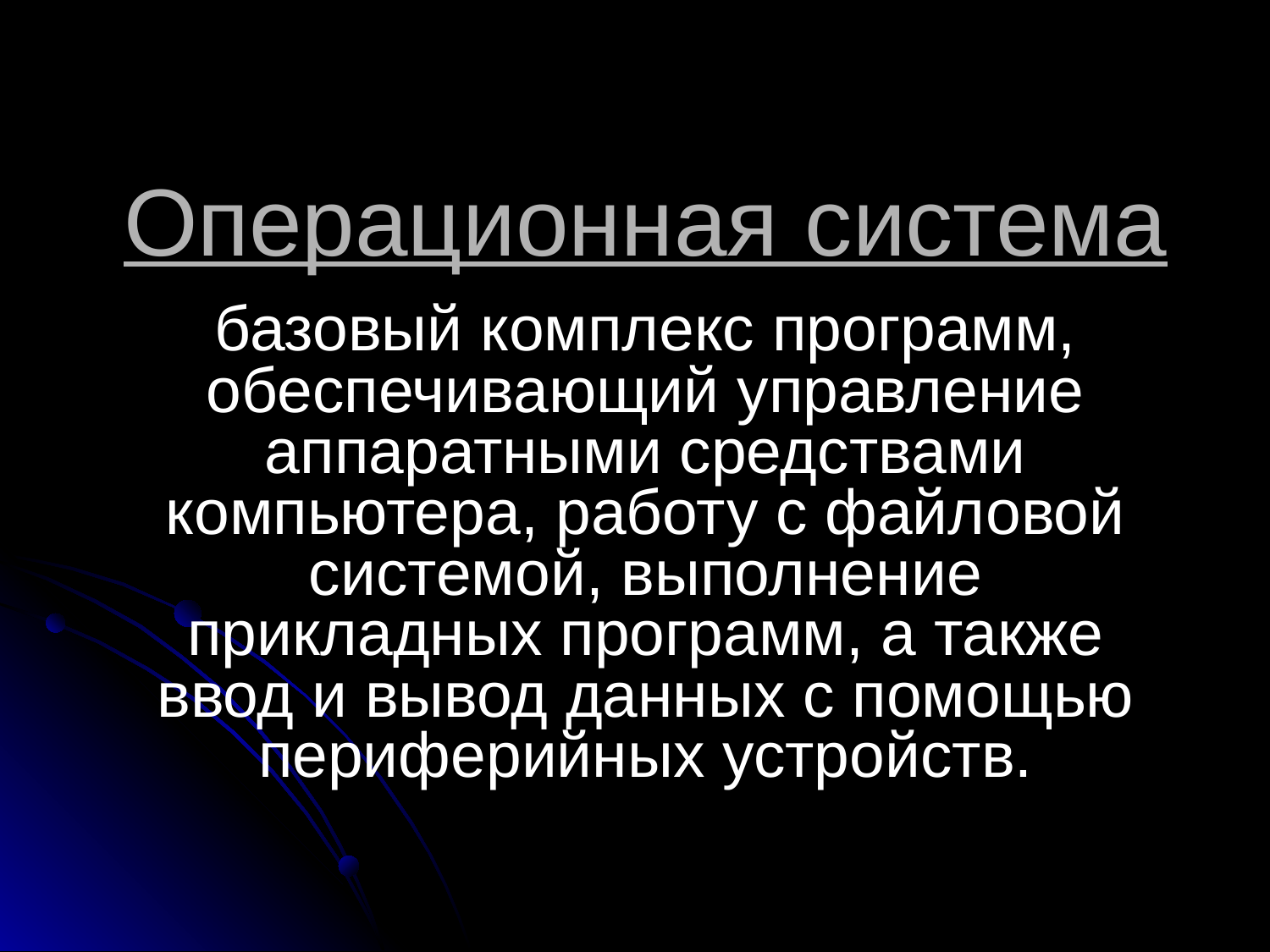

# Операционная система
базовый комплекс программ, обеспечивающий управление аппаратными средствами компьютера, работу с файловой системой, выполнение прикладных программ, а также ввод и вывод данных с помощью периферийных устройств.